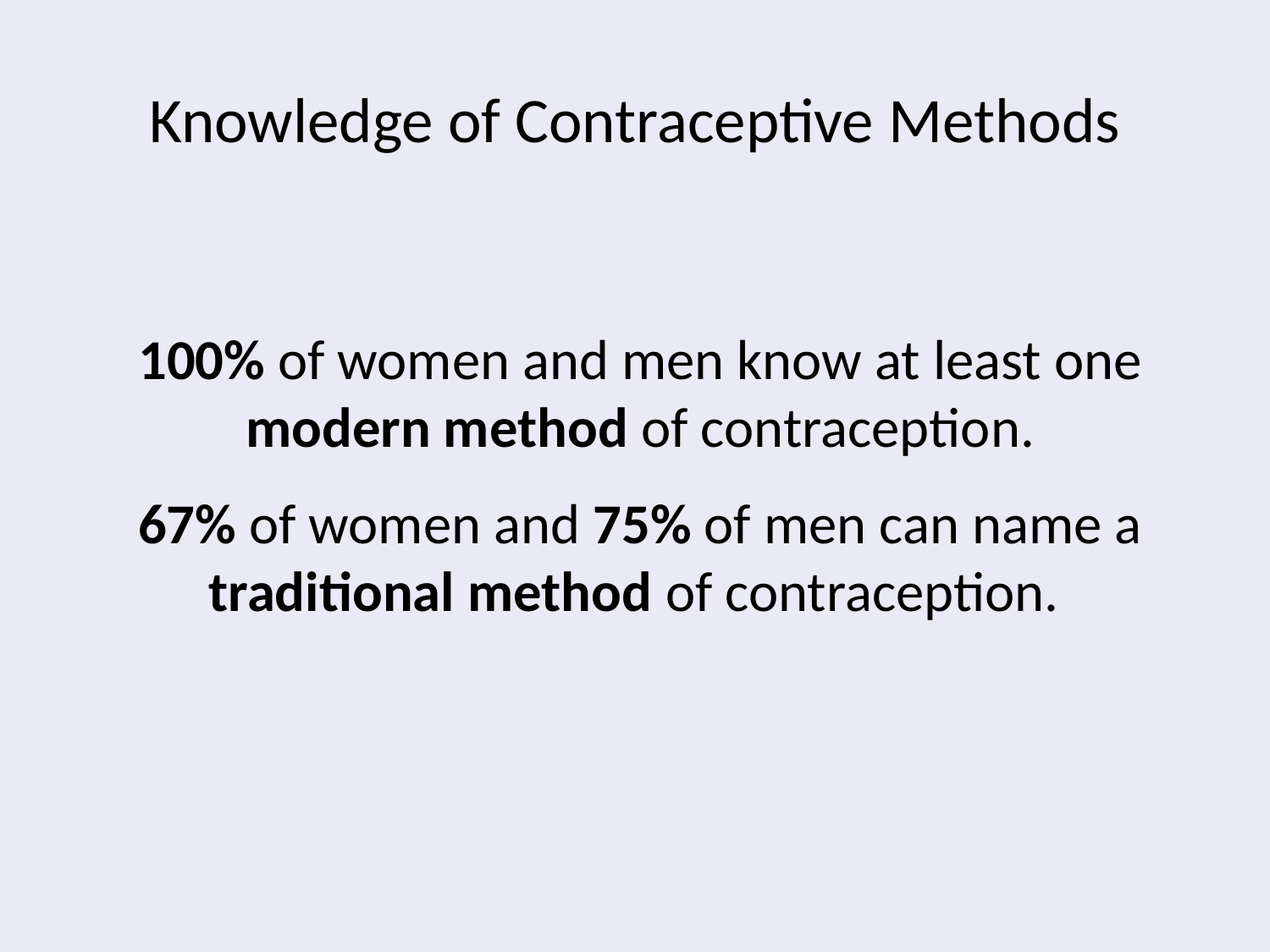

# Knowledge of Contraceptive Methods
100% of women and men know at least one modern method of contraception.
67% of women and 75% of men can name a traditional method of contraception.